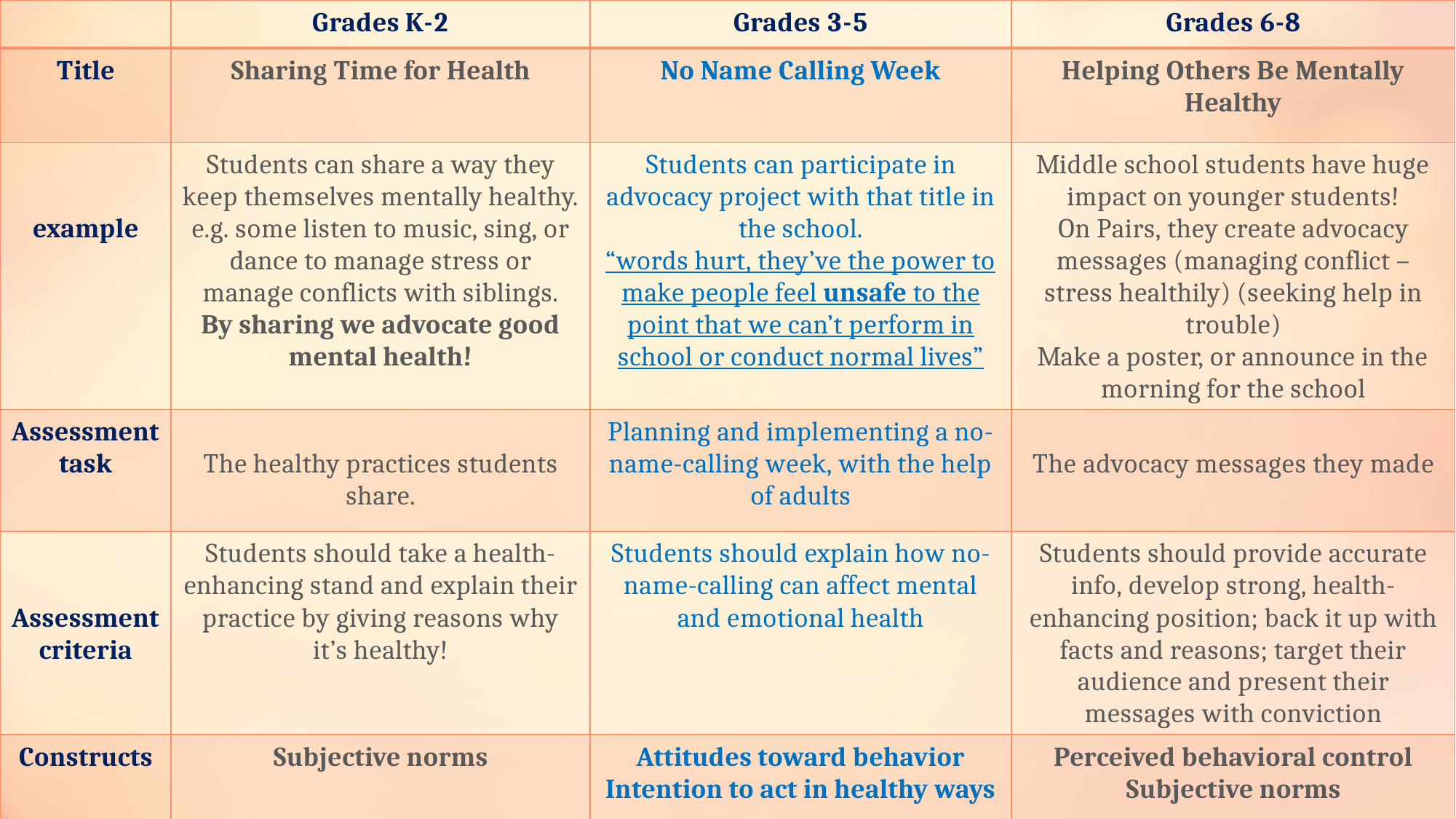

|  | Grades K-2 | Grades 3-5 | Grades 6-8 |
| --- | --- | --- | --- |
| Title | Sharing Time for Health | No Name Calling Week | Helping Others Be Mentally Healthy |
| example | Students can share a way they keep themselves mentally healthy. e.g. some listen to music, sing, or dance to manage stress or manage conflicts with siblings. By sharing we advocate good mental health! | Students can participate in advocacy project with that title in the school. “words hurt, they’ve the power to make people feel unsafe to the point that we can’t perform in school or conduct normal lives” | Middle school students have huge impact on younger students! On Pairs, they create advocacy messages (managing conflict –stress healthily) (seeking help in trouble) Make a poster, or announce in the morning for the school |
| Assessment task | The healthy practices students share. | Planning and implementing a no-name-calling week, with the help of adults | The advocacy messages they made |
| Assessment criteria | Students should take a health-enhancing stand and explain their practice by giving reasons why it’s healthy! | Students should explain how no-name-calling can affect mental and emotional health | Students should provide accurate info, develop strong, health-enhancing position; back it up with facts and reasons; target their audience and present their messages with conviction |
| Constructs | Subjective norms | Attitudes toward behavior Intention to act in healthy ways | Perceived behavioral control Subjective norms |